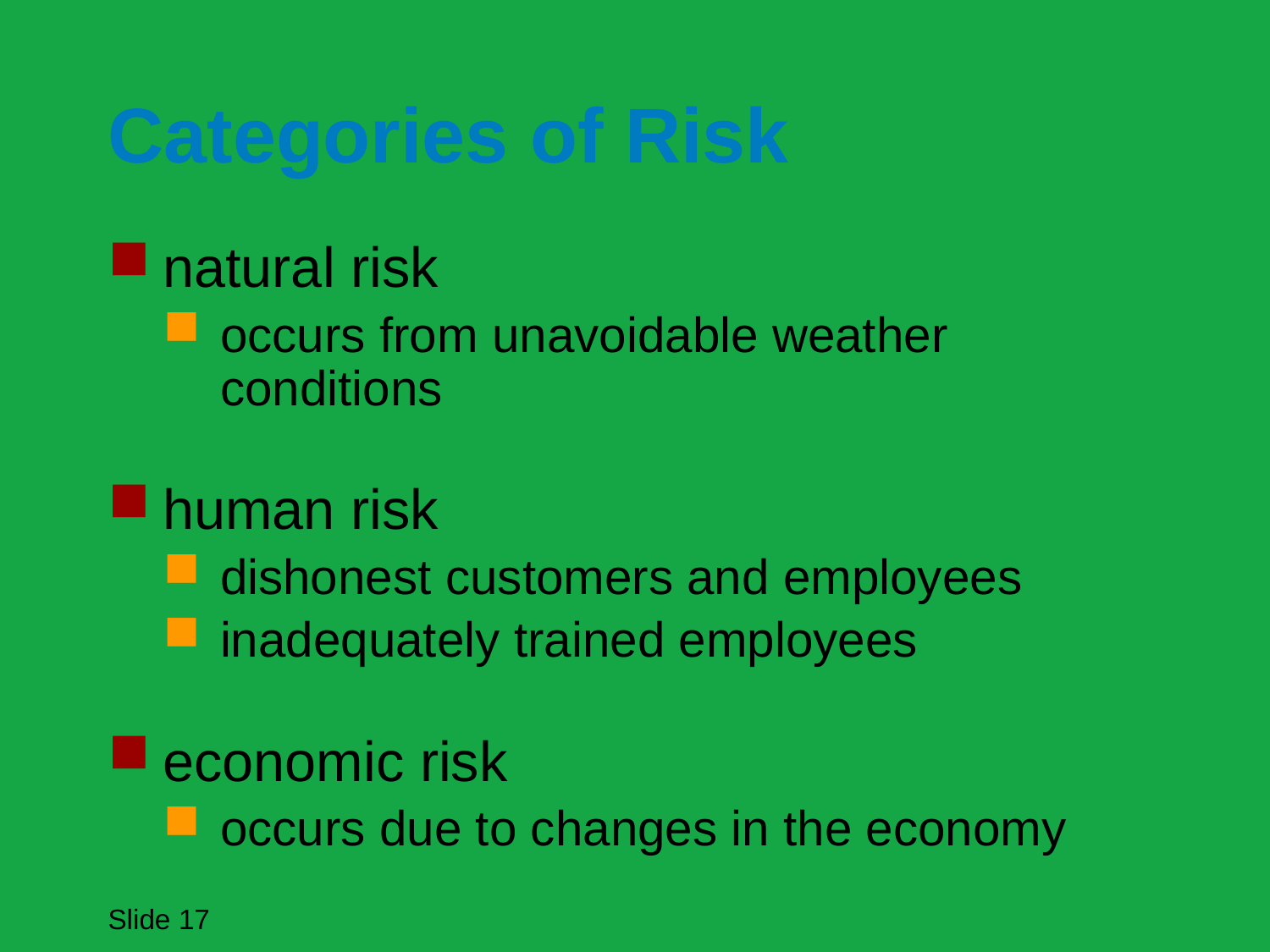

# Categories of Risk
natural risk
occurs from unavoidable weather conditions
human risk
dishonest customers and employees
inadequately trained employees
economic risk
occurs due to changes in the economy
Slide 17